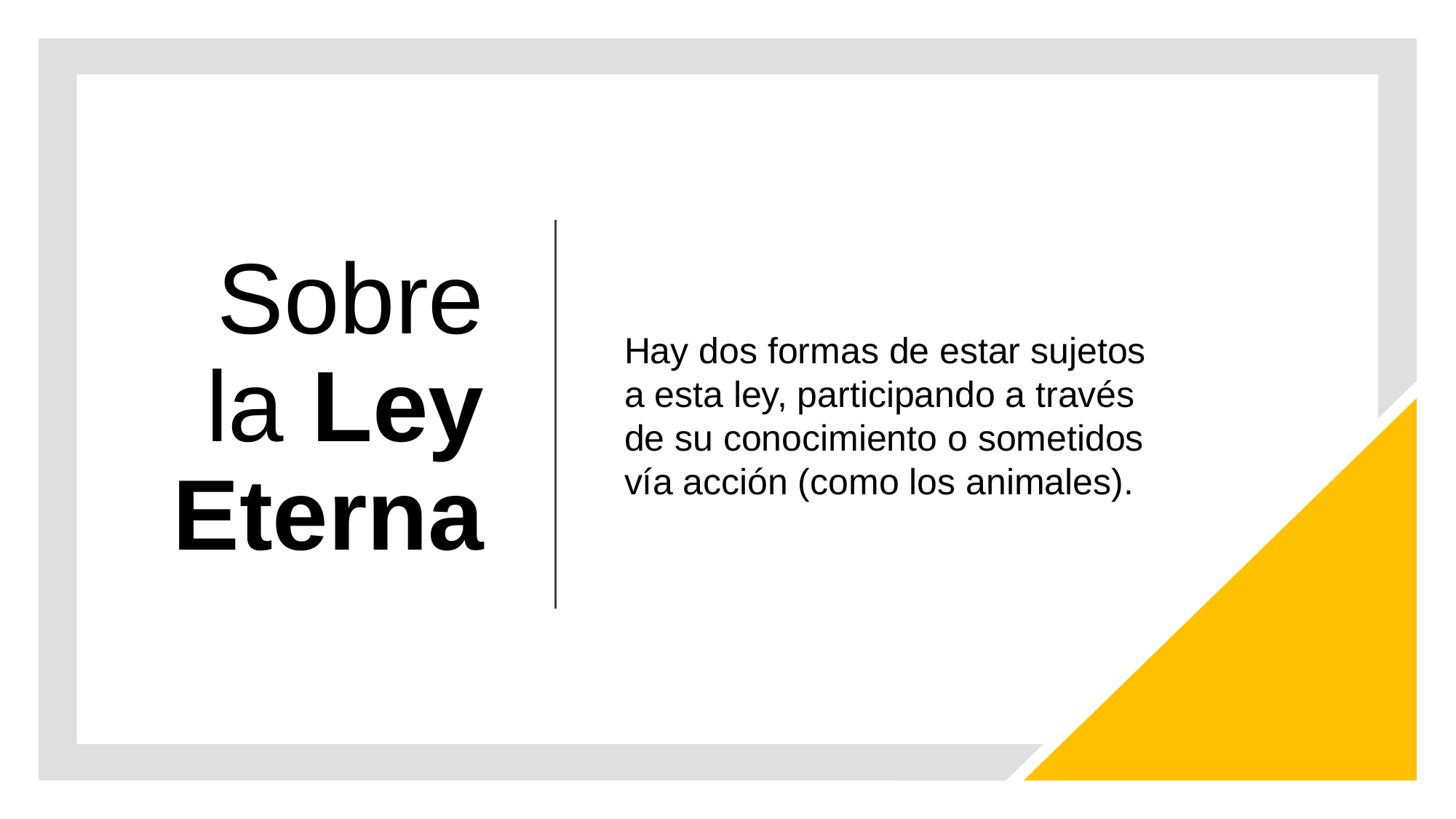

# Sobre la Ley Eterna
Hay dos formas de estar sujetos a esta ley, participando a través de su conocimiento o sometidos vía acción (como los animales).